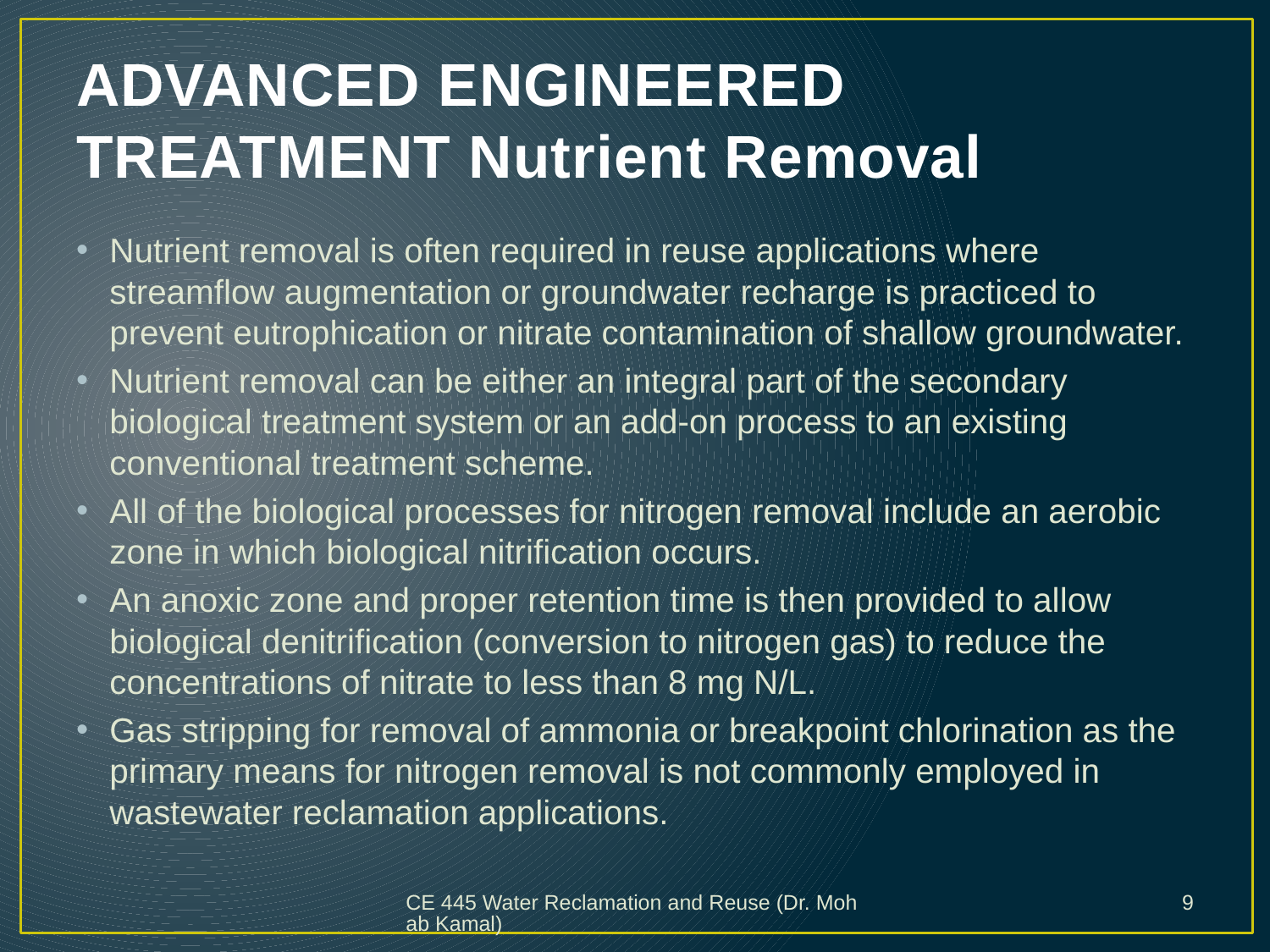

# ADVANCED ENGINEERED TREATMENT Nutrient Removal
Nutrient removal is often required in reuse applications where streamflow augmentation or groundwater recharge is practiced to prevent eutrophication or nitrate contamination of shallow groundwater.
Nutrient removal can be either an integral part of the secondary biological treatment system or an add-on process to an existing conventional treatment scheme.
All of the biological processes for nitrogen removal include an aerobic zone in which biological nitrification occurs.
An anoxic zone and proper retention time is then provided to allow biological denitrification (conversion to nitrogen gas) to reduce the concentrations of nitrate to less than 8 mg N/L.
Gas stripping for removal of ammonia or breakpoint chlorination as the primary means for nitrogen removal is not commonly employed in wastewater reclamation applications.
CE 445 Water Reclamation and Reuse (Dr. Mohab Kamal)
9